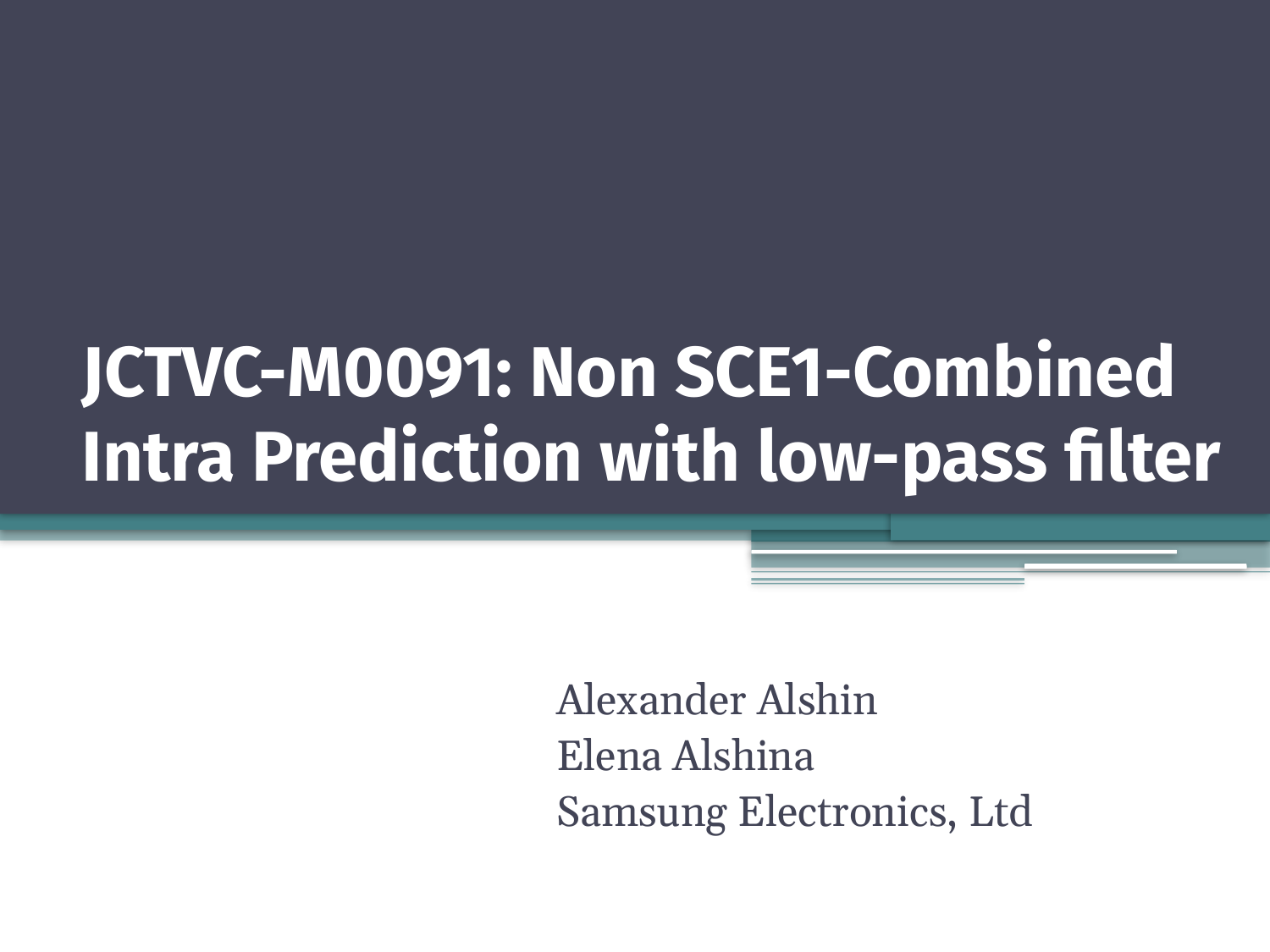

# JCTVC-M0091: Non SCE1-Combined Intra Prediction with low-pass filter
Alexander Alshin
Elena Alshina
Samsung Electronics, Ltd